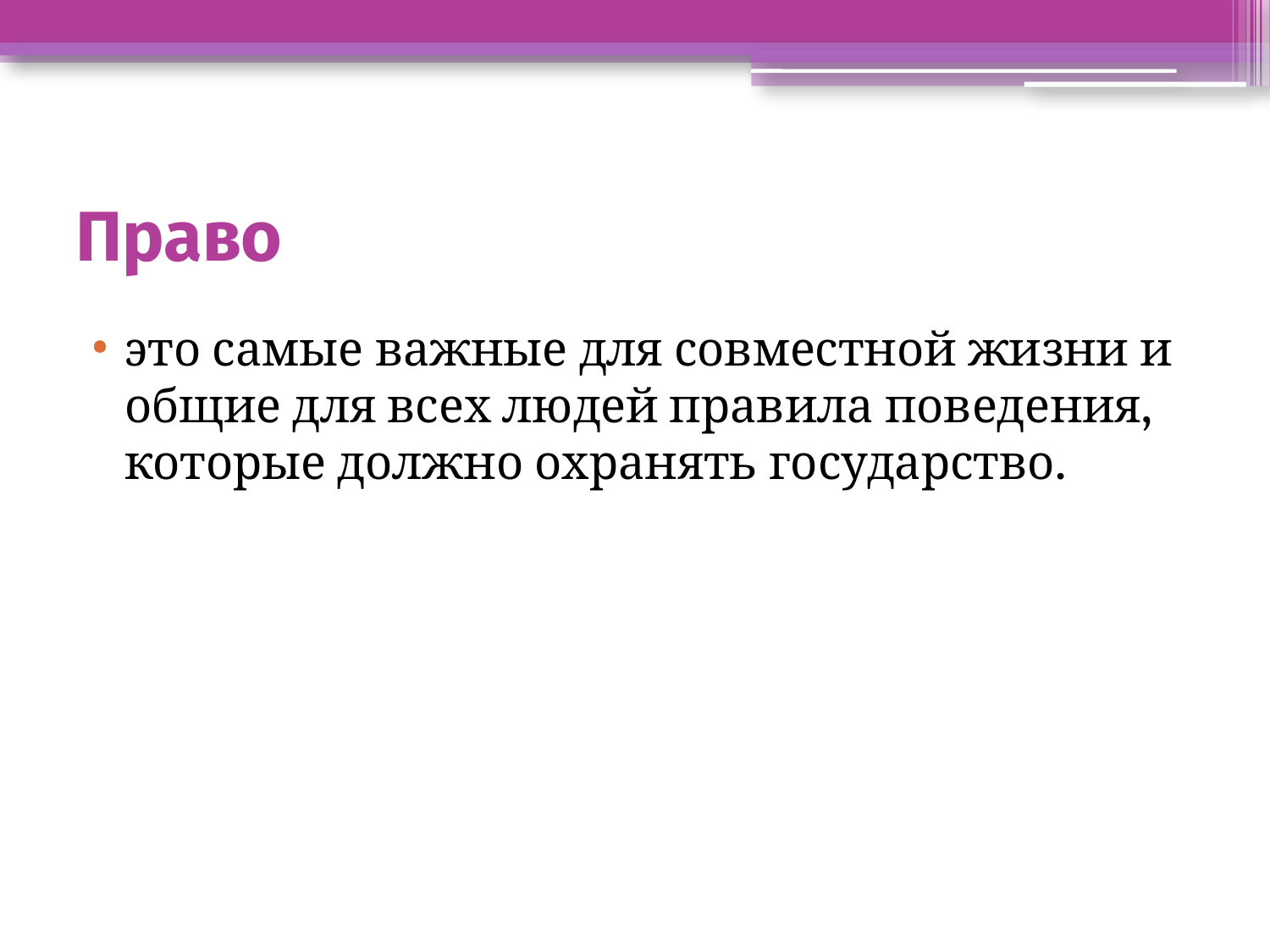

# Право
это самые важные для совместной жизни и общие для всех людей правила поведения, которые должно охранять государство.